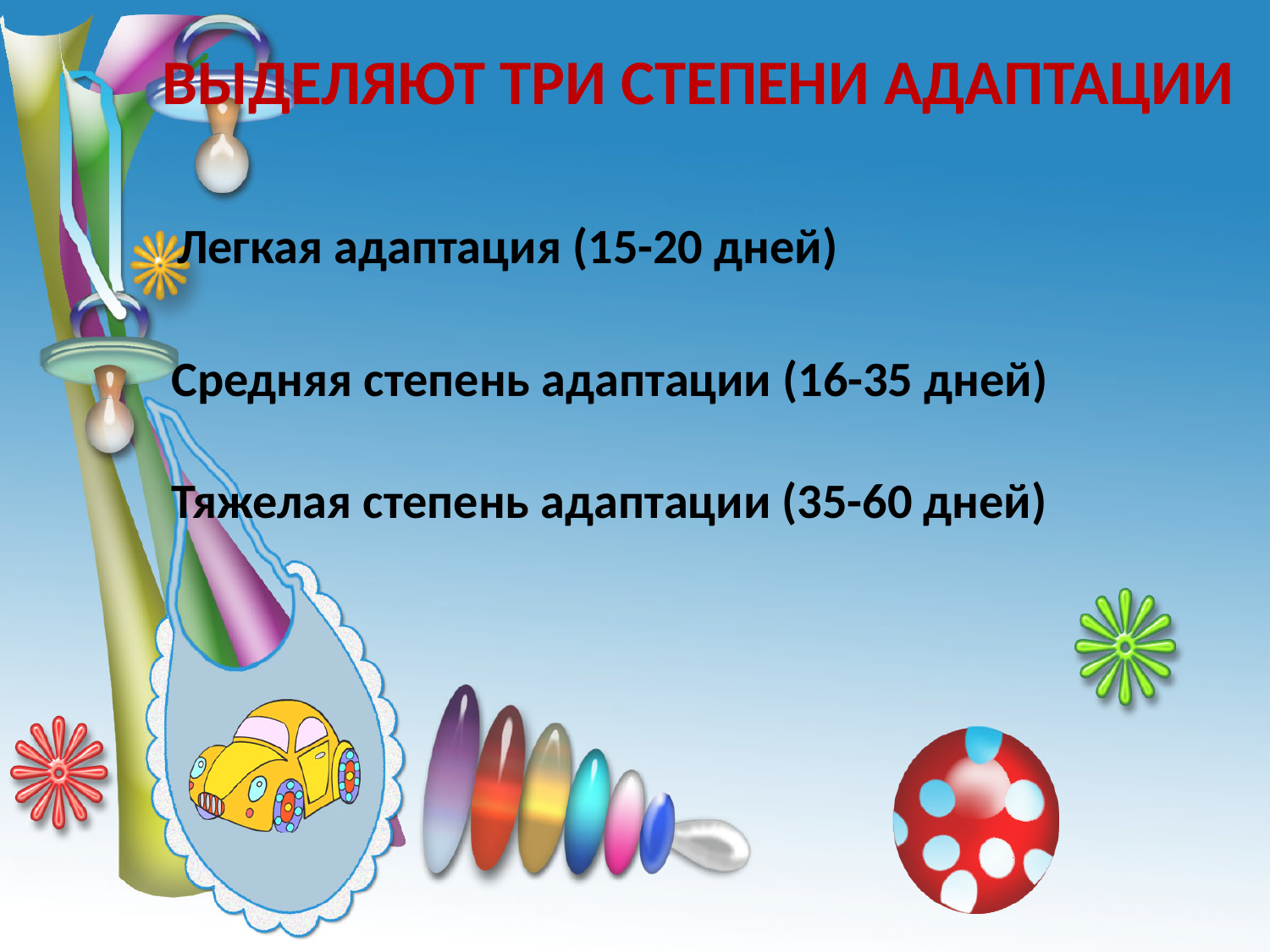

# ВЫДЕЛЯЮТ ТРИ СТЕПЕНИ АДАПТАЦИИ

         Легкая адаптация (15-20 дней)

Средняя степень адаптации (16-35 дней)
Тяжелая степень адаптации (35-60 дней)